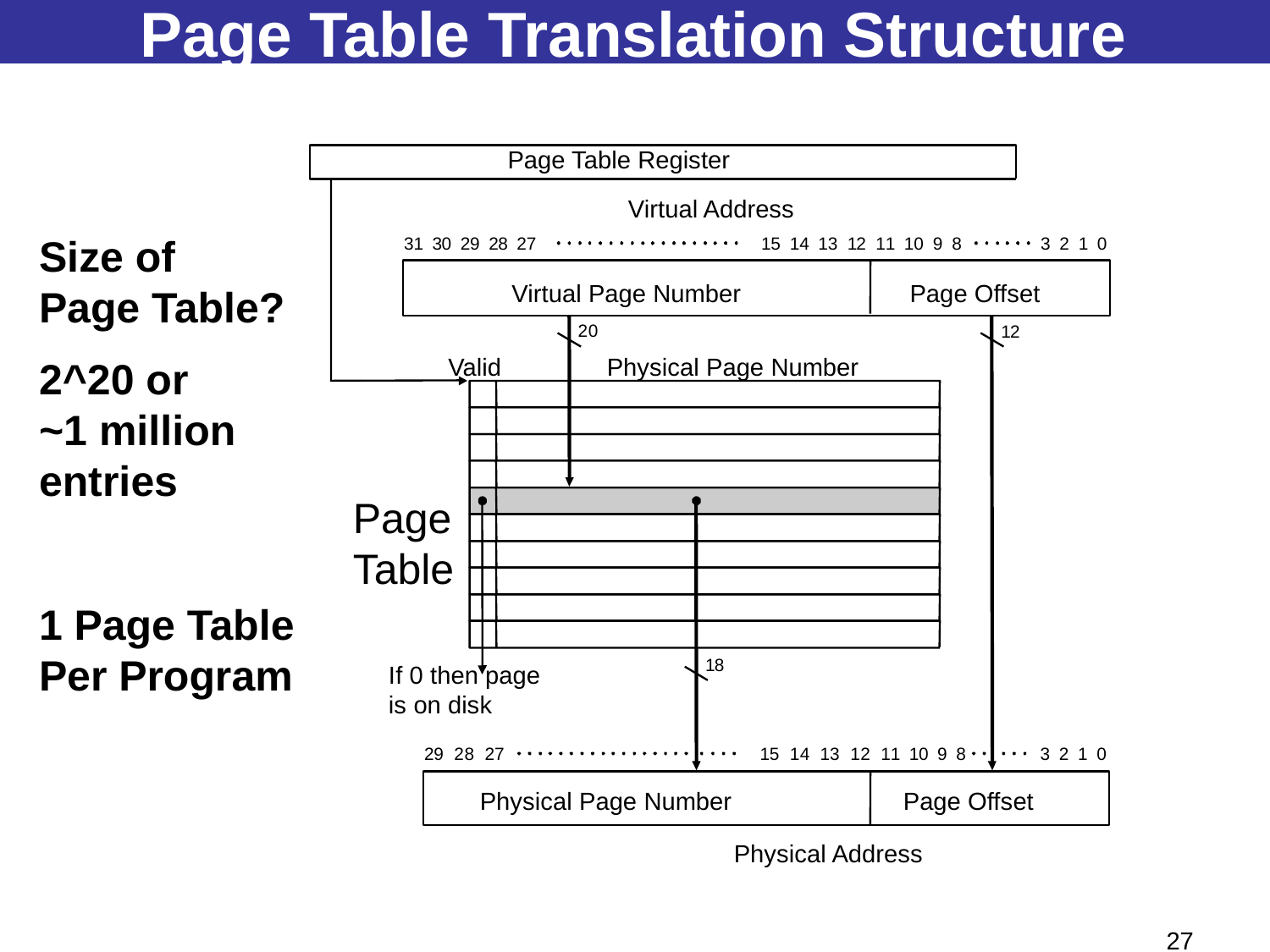

# Page Table Translation Structure
Page Table Register

Virtual Address
Size of
Page Table?
2^20 or
~1 million
entries

1 Page Table
Per Program
3
1

3
0

2
9

2
8

2
7

1
5

1
4

1
3

1
2

1
1

1
0

9

8

3

2

1

0

Virtual Page Number
Page Offset

2
0
1
2

Valid
Physical Page Number

Page
Table

If 0 then page
is on disk
1
8

2
9

2
8

2
7
1
5

1
4

1
3

1
2

1
1

1
0

9

8

3

2

1

0

Physical Page Number
Page Offset
Physical Address
27